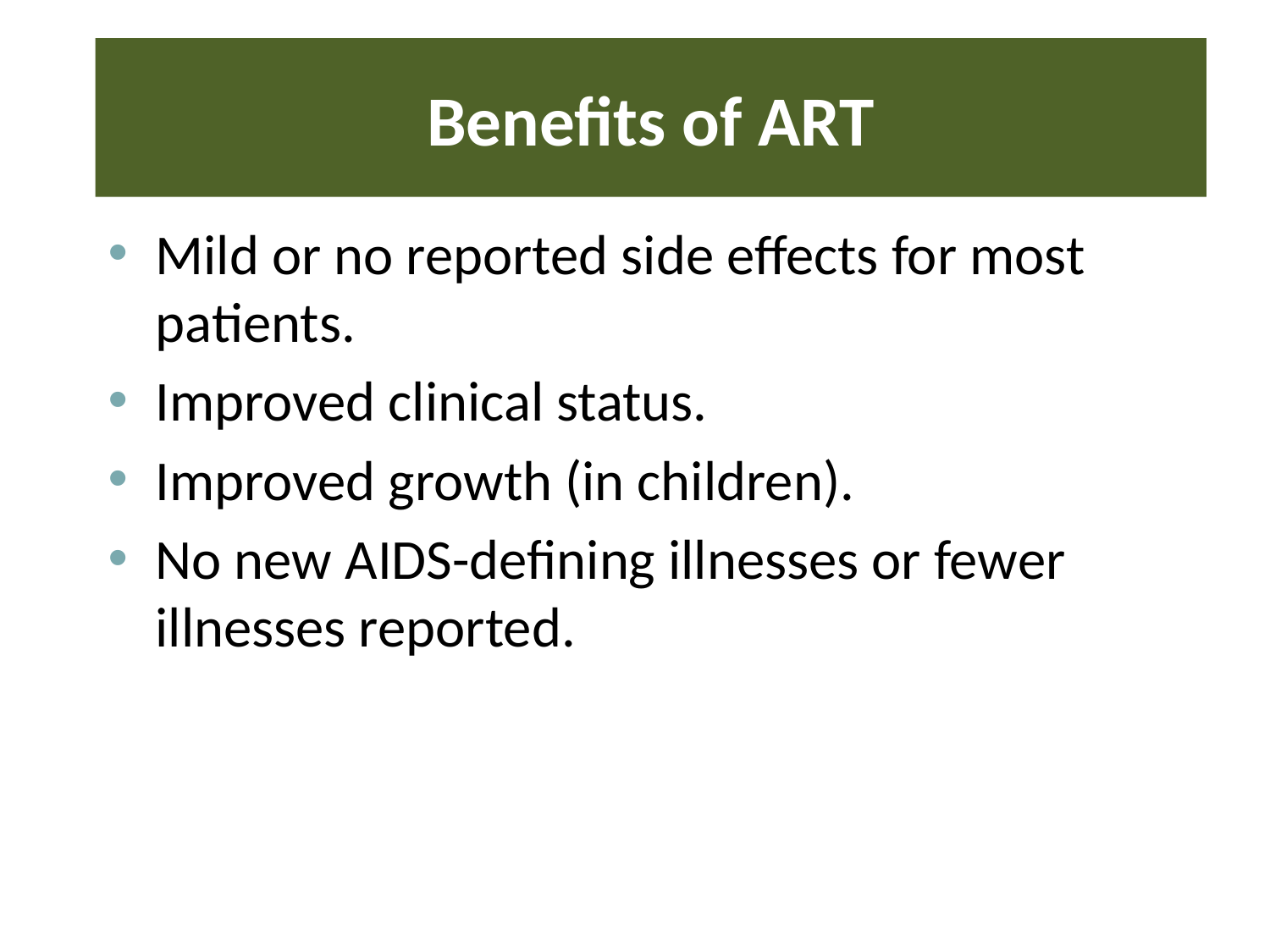

# Benefits of ART
Mild or no reported side effects for most patients.
Improved clinical status.
Improved growth (in children).
No new AIDS-defining illnesses or fewer illnesses reported.